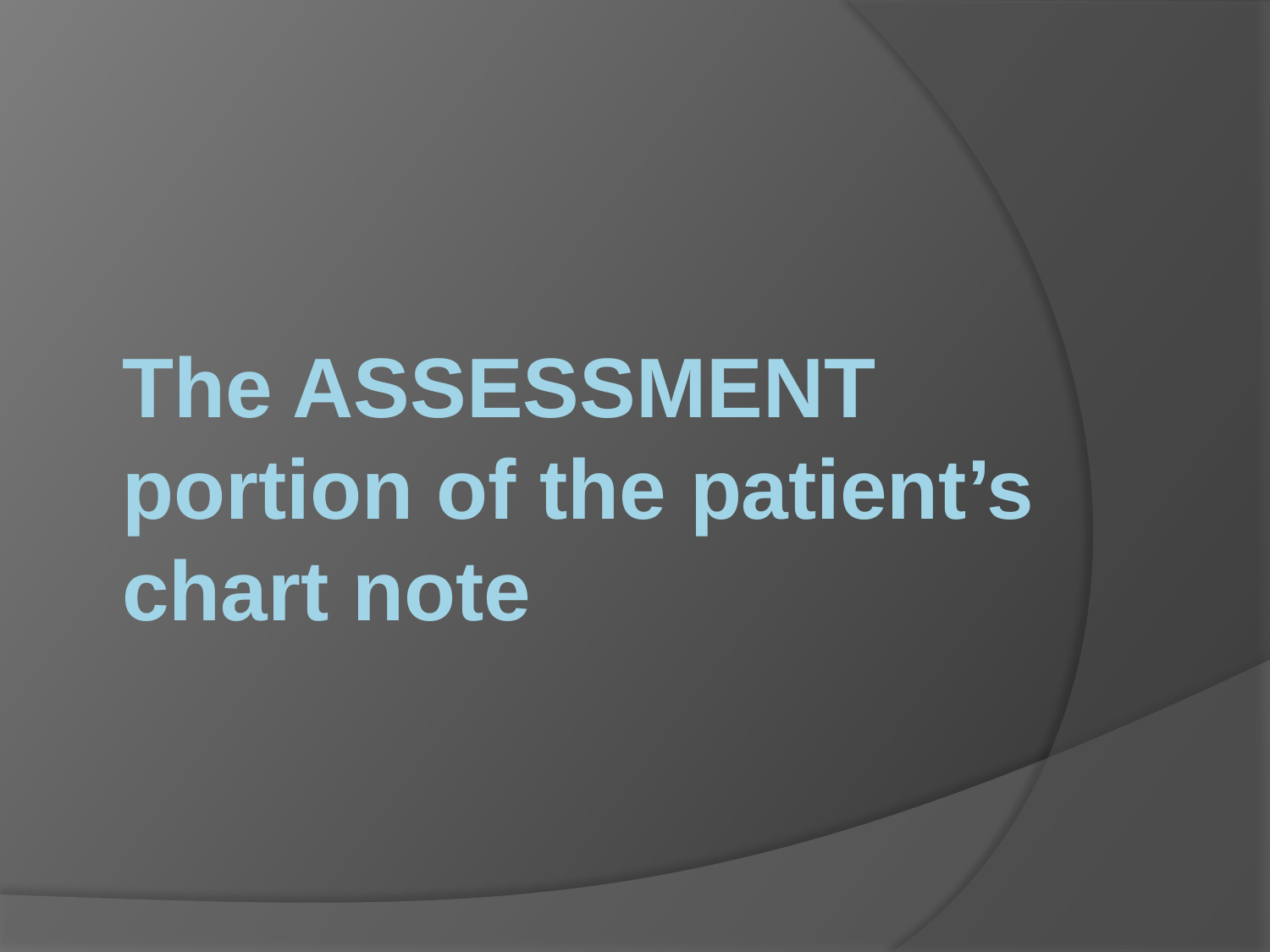

# The ASSESSMENT portion of the patient’s chart note